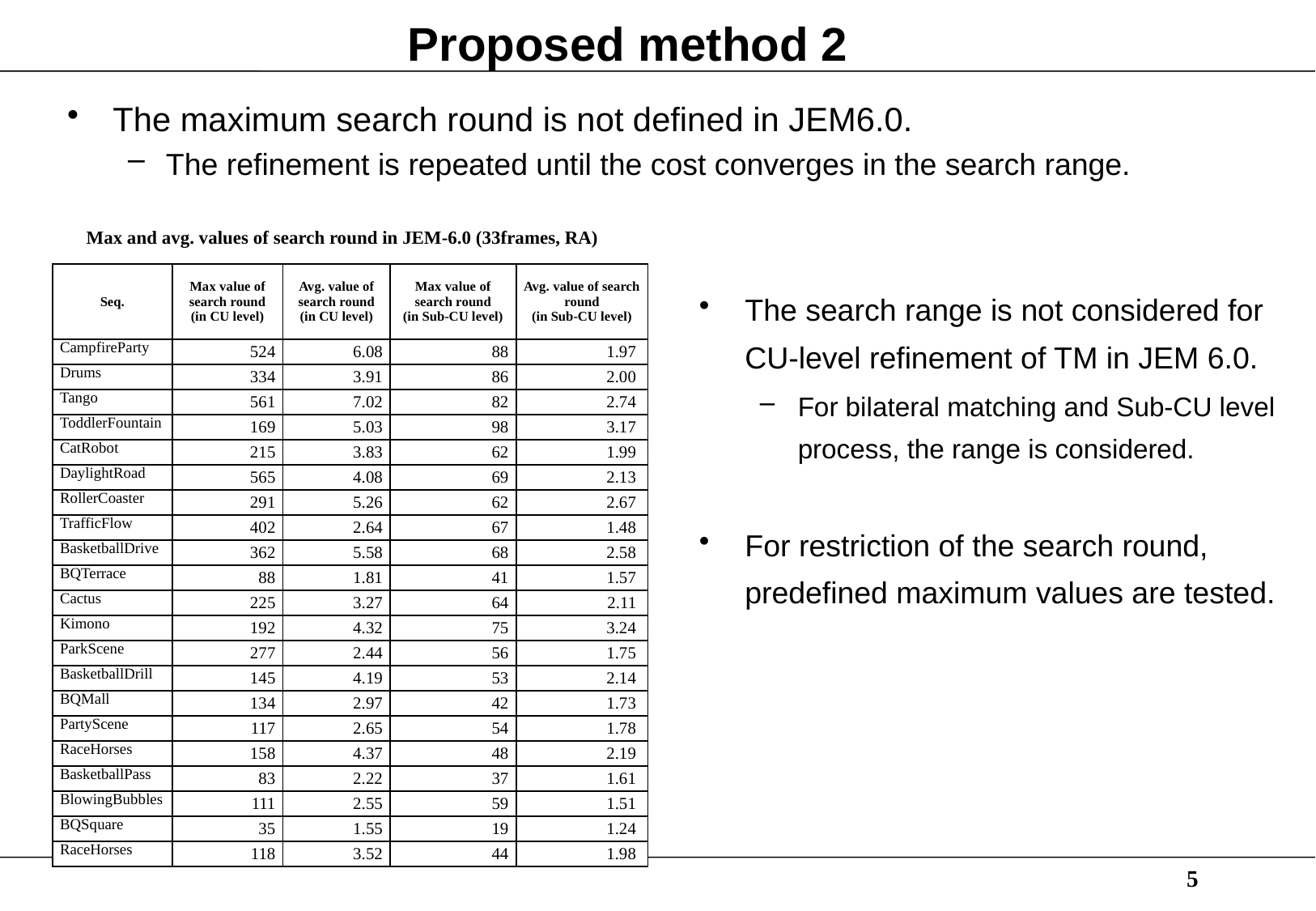

# Proposed method 2
The maximum search round is not defined in JEM6.0.
The refinement is repeated until the cost converges in the search range.
Max and avg. values of search round in JEM-6.0 (33frames, RA)
| Seq. | Max value of search round (in CU level) | Avg. value of search round (in CU level) | Max value of search round (in Sub-CU level) | Avg. value of search round (in Sub-CU level) |
| --- | --- | --- | --- | --- |
| CampfireParty | 524 | 6.08 | 88 | 1.97 |
| Drums | 334 | 3.91 | 86 | 2.00 |
| Tango | 561 | 7.02 | 82 | 2.74 |
| ToddlerFountain | 169 | 5.03 | 98 | 3.17 |
| CatRobot | 215 | 3.83 | 62 | 1.99 |
| DaylightRoad | 565 | 4.08 | 69 | 2.13 |
| RollerCoaster | 291 | 5.26 | 62 | 2.67 |
| TrafficFlow | 402 | 2.64 | 67 | 1.48 |
| BasketballDrive | 362 | 5.58 | 68 | 2.58 |
| BQTerrace | 88 | 1.81 | 41 | 1.57 |
| Cactus | 225 | 3.27 | 64 | 2.11 |
| Kimono | 192 | 4.32 | 75 | 3.24 |
| ParkScene | 277 | 2.44 | 56 | 1.75 |
| BasketballDrill | 145 | 4.19 | 53 | 2.14 |
| BQMall | 134 | 2.97 | 42 | 1.73 |
| PartyScene | 117 | 2.65 | 54 | 1.78 |
| RaceHorses | 158 | 4.37 | 48 | 2.19 |
| BasketballPass | 83 | 2.22 | 37 | 1.61 |
| BlowingBubbles | 111 | 2.55 | 59 | 1.51 |
| BQSquare | 35 | 1.55 | 19 | 1.24 |
| RaceHorses | 118 | 3.52 | 44 | 1.98 |
The search range is not considered for CU-level refinement of TM in JEM 6.0.
For bilateral matching and Sub-CU level process, the range is considered.

For restriction of the search round, predefined maximum values are tested.

5